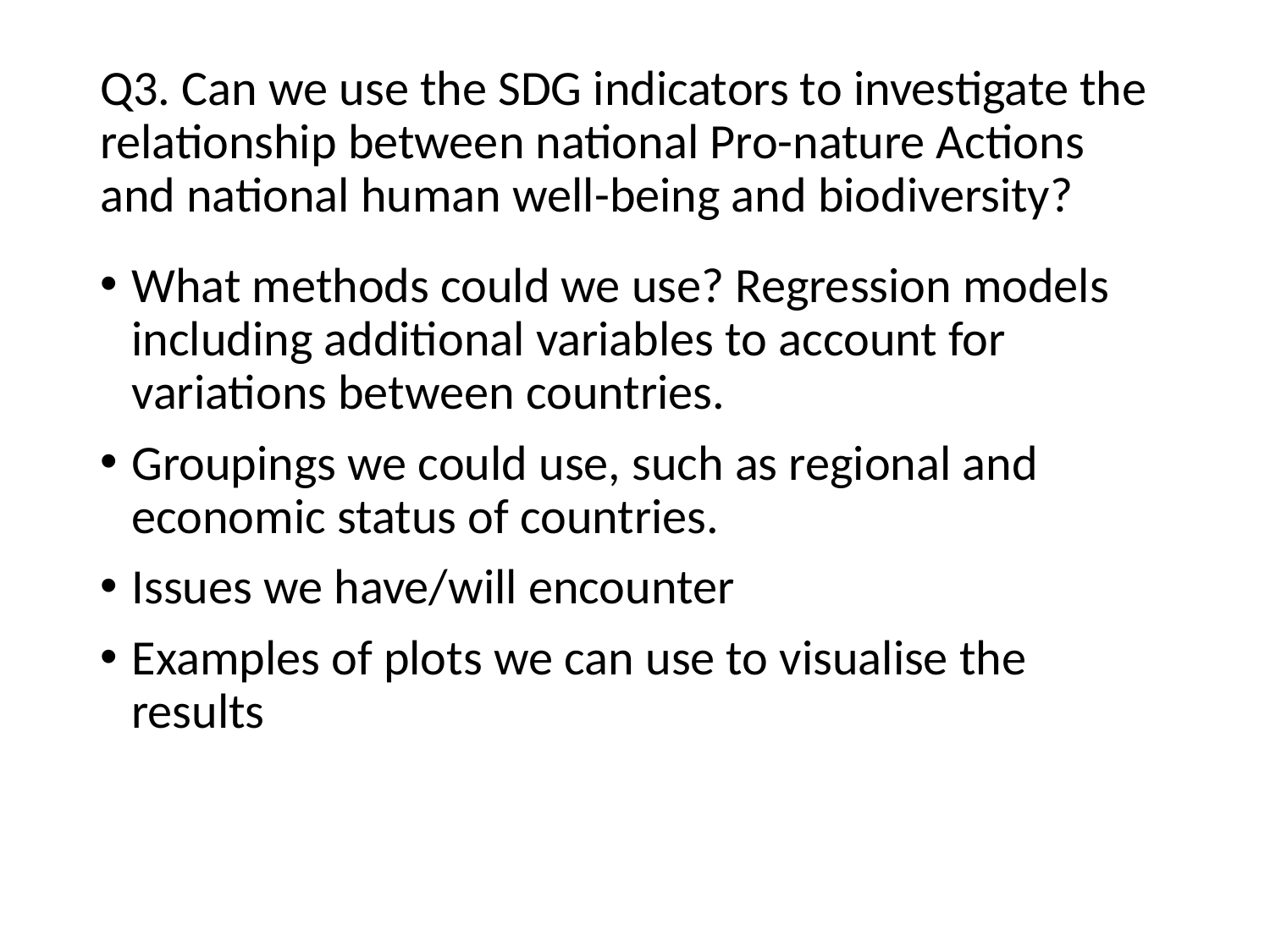

# Q3. Can we use the SDG indicators to investigate the relationship between national Pro-nature Actions and national human well-being and biodiversity?
What methods could we use? Regression models including additional variables to account for variations between countries.
Groupings we could use, such as regional and economic status of countries.
Issues we have/will encounter
Examples of plots we can use to visualise the results